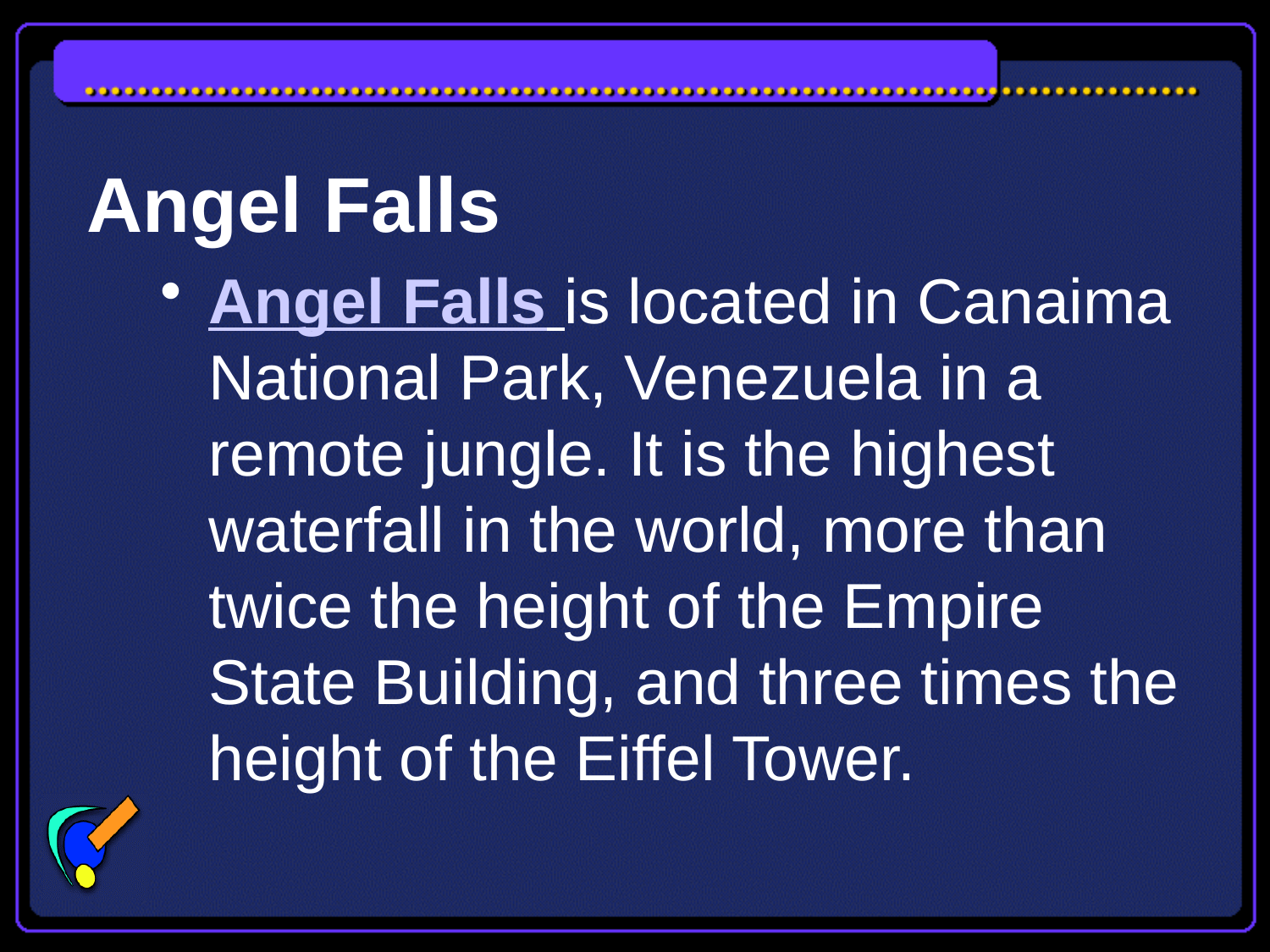

# Angel Falls
Angel Falls is located in Canaima National Park, Venezuela in a remote jungle. It is the highest waterfall in the world, more than twice the height of the Empire State Building, and three times the height of the Eiffel Tower.